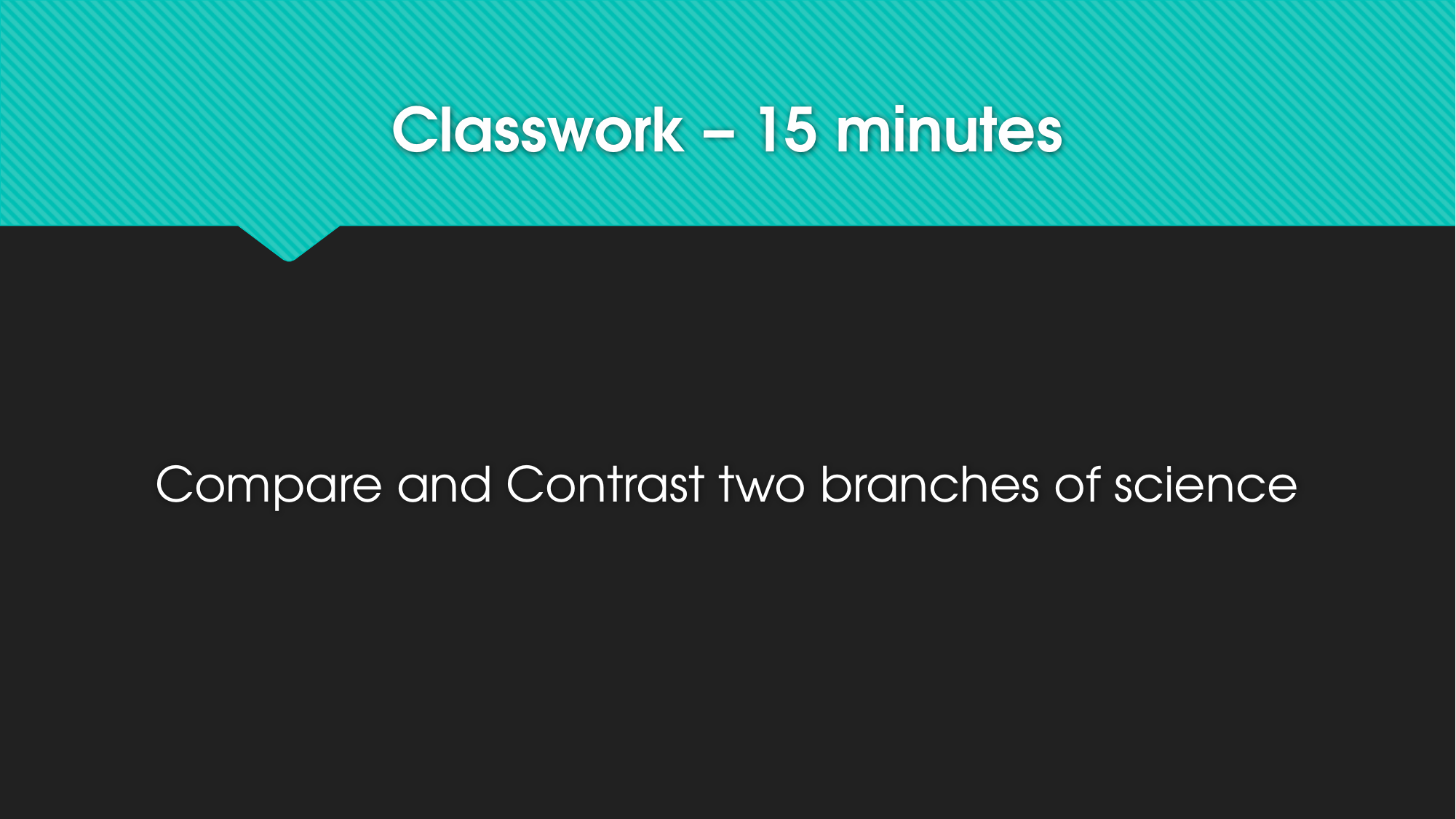

# Classwork – 15 minutes
Compare and Contrast two branches of science